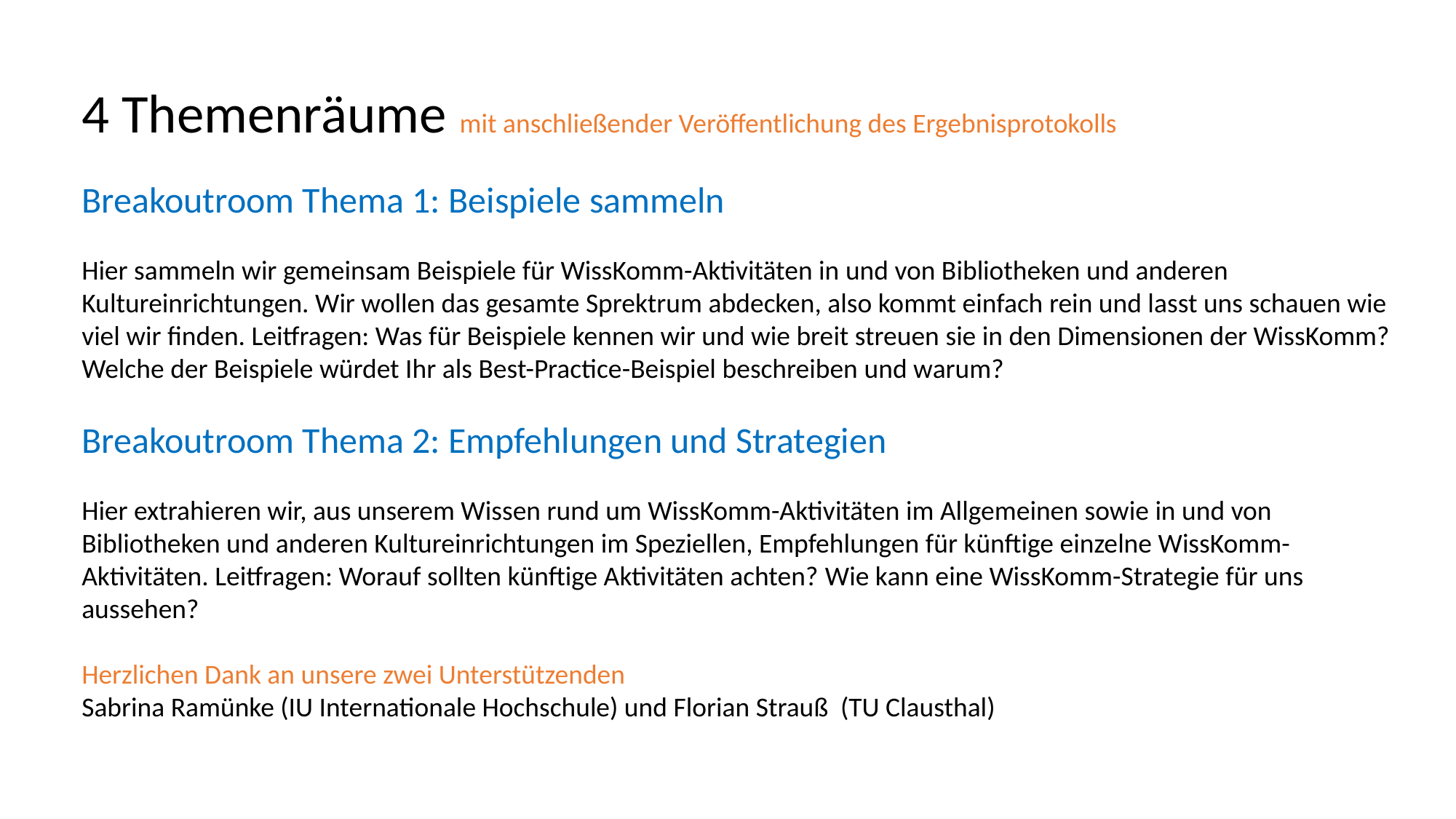

4 Themenräume mit anschließender Veröffentlichung des Ergebnisprotokolls

Breakoutroom Thema 1: Beispiele sammeln
Hier sammeln wir gemeinsam Beispiele für WissKomm-Aktivitäten in und von Bibliotheken und anderen Kultureinrichtungen. Wir wollen das gesamte Sprektrum abdecken, also kommt einfach rein und lasst uns schauen wie viel wir finden. Leitfragen: Was für Beispiele kennen wir und wie breit streuen sie in den Dimensionen der WissKomm? Welche der Beispiele würdet Ihr als Best-Practice-Beispiel beschreiben und warum?
Breakoutroom Thema 2: Empfehlungen und Strategien

Hier extrahieren wir, aus unserem Wissen rund um WissKomm-Aktivitäten im Allgemeinen sowie in und von Bibliotheken und anderen Kultureinrichtungen im Speziellen, Empfehlungen für künftige einzelne WissKomm-Aktivitäten. Leitfragen: Worauf sollten künftige Aktivitäten achten? Wie kann eine WissKomm-Strategie für uns aussehen?

Herzlichen Dank an unsere zwei Unterstützenden
Sabrina Ramünke (IU Internationale Hochschule) und Florian Strauß  (TU Clausthal)